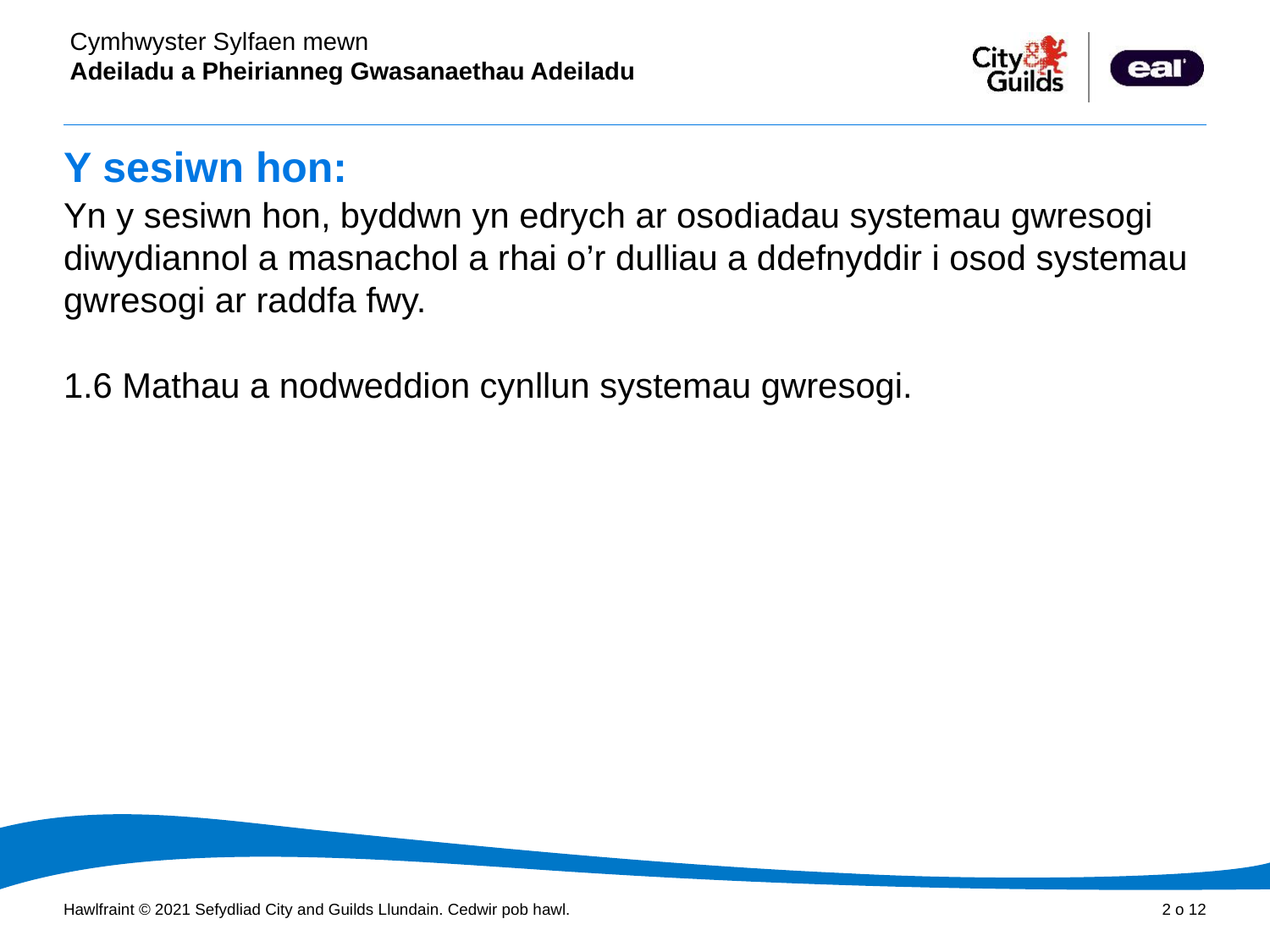

# Y sesiwn hon:
Yn y sesiwn hon, byddwn yn edrych ar osodiadau systemau gwresogi diwydiannol a masnachol a rhai o’r dulliau a ddefnyddir i osod systemau gwresogi ar raddfa fwy.

1.6 Mathau a nodweddion cynllun systemau gwresogi.